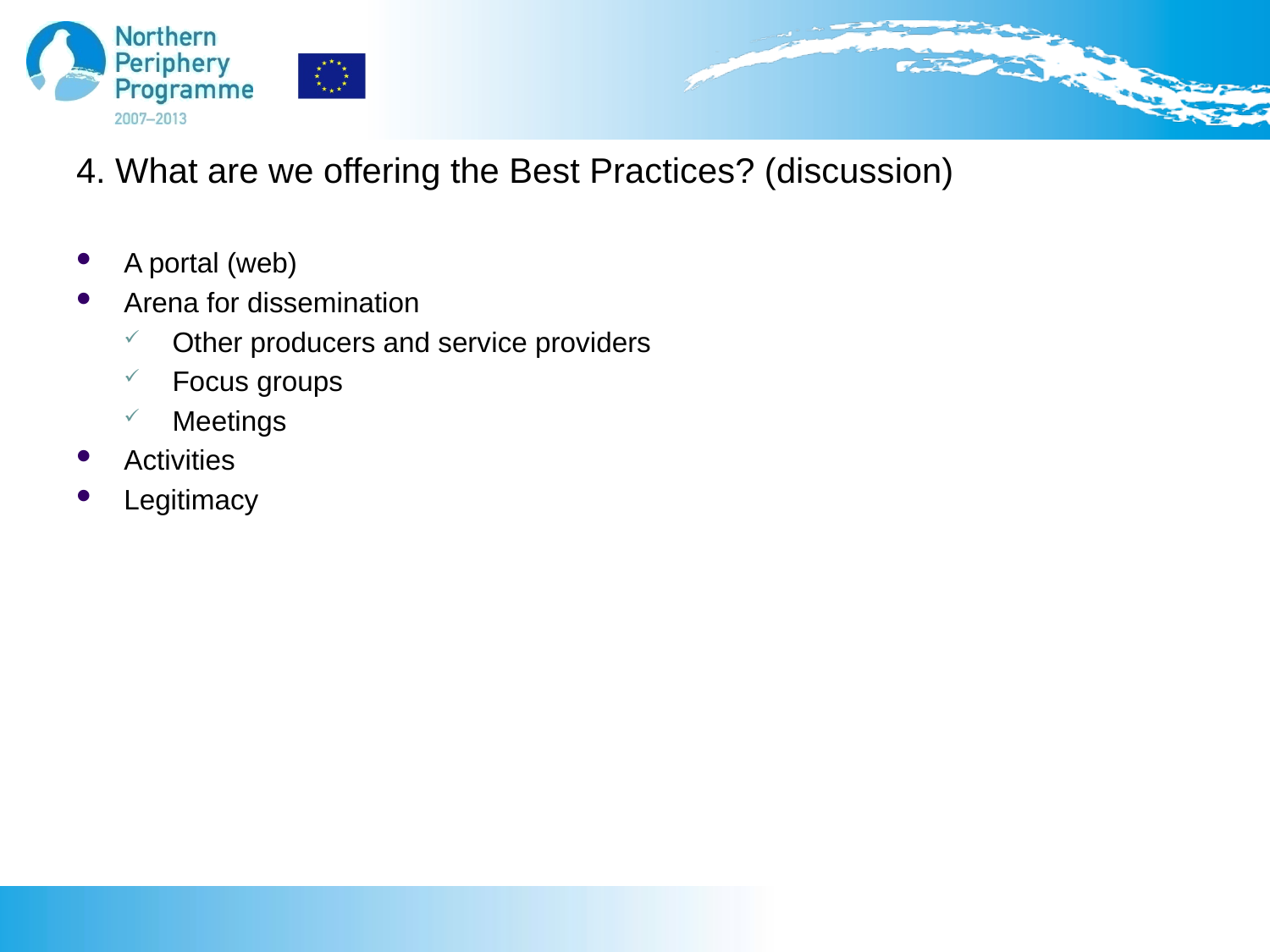

# 4. What are we offering the Best Practices? (discussion)
A portal (web)
Arena for dissemination
Other producers and service providers
Focus groups
Meetings
Activities
Legitimacy